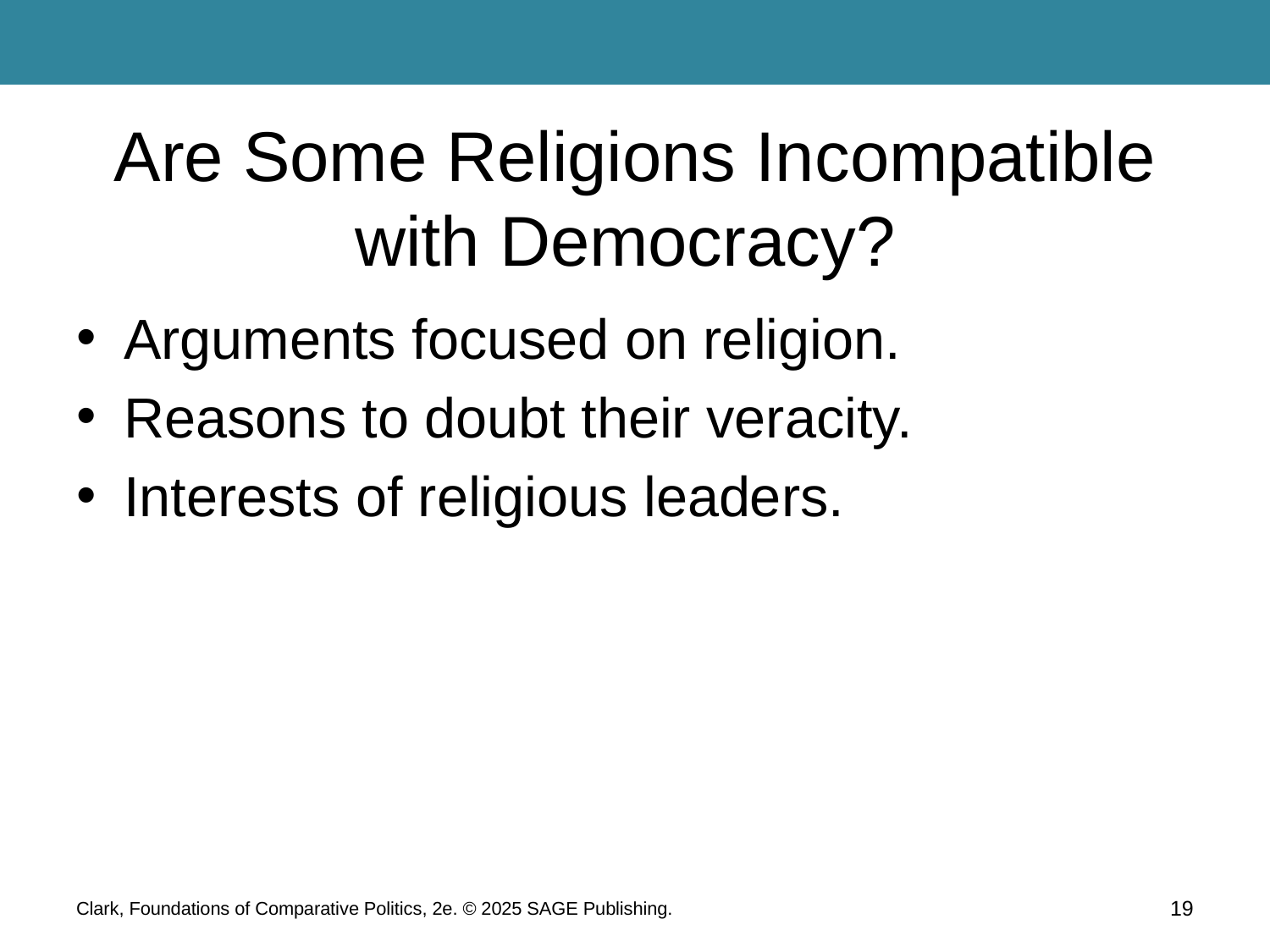

# Are Some Religions Incompatible with Democracy?
Arguments focused on religion.
Reasons to doubt their veracity.
Interests of religious leaders.

Clark, Foundations of Comparative Politics, 2e. © 2025 SAGE Publishing.
19